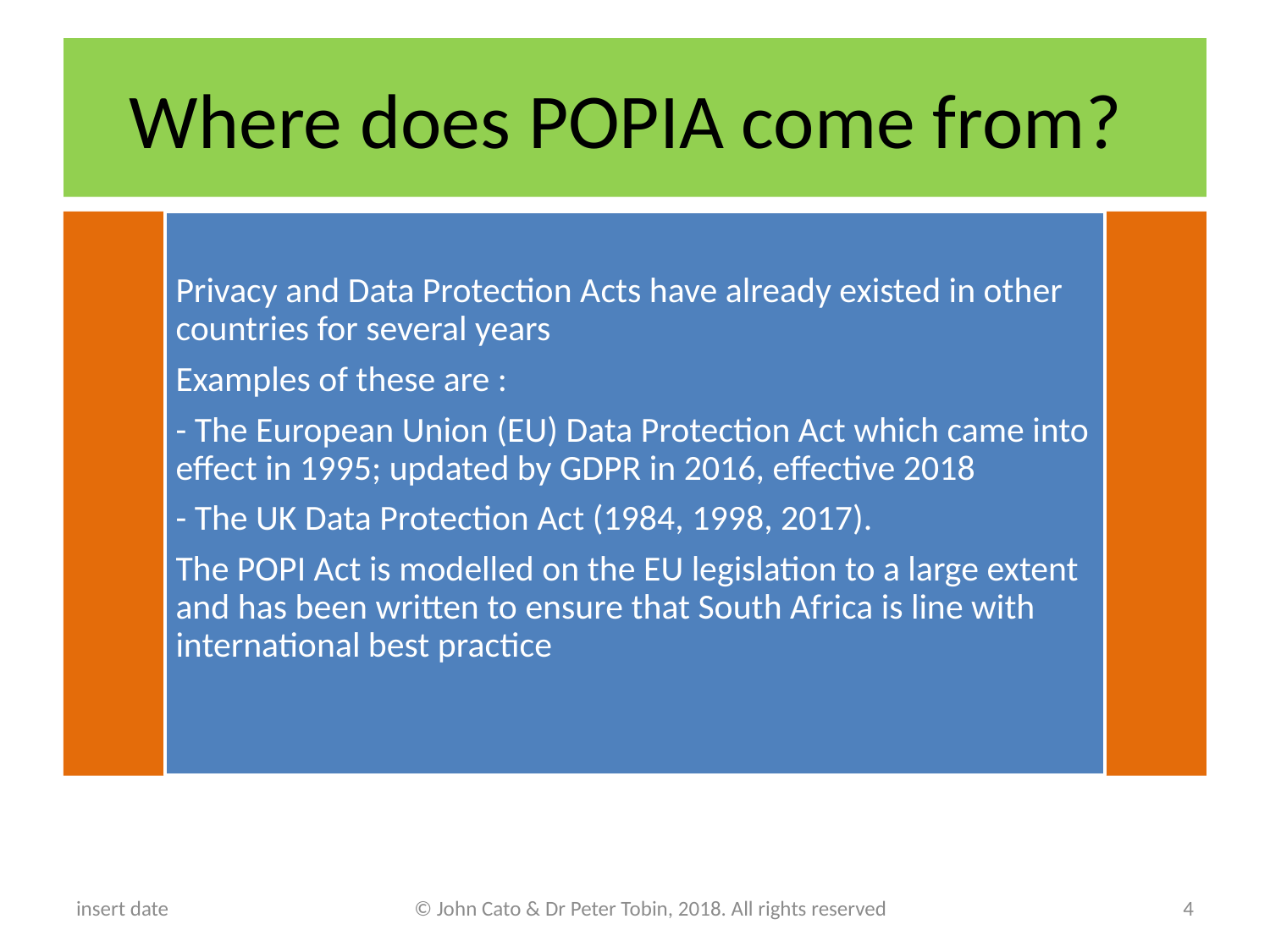

# Where does POPIA come from?
Privacy and Data Protection Acts have already existed in other countries for several years
Examples of these are :
- The European Union (EU) Data Protection Act which came into effect in 1995; updated by GDPR in 2016, effective 2018
- The UK Data Protection Act (1984, 1998, 2017).
The POPI Act is modelled on the EU legislation to a large extent and has been written to ensure that South Africa is line with international best practice

insert date
© John Cato & Dr Peter Tobin, 2018. All rights reserved
4